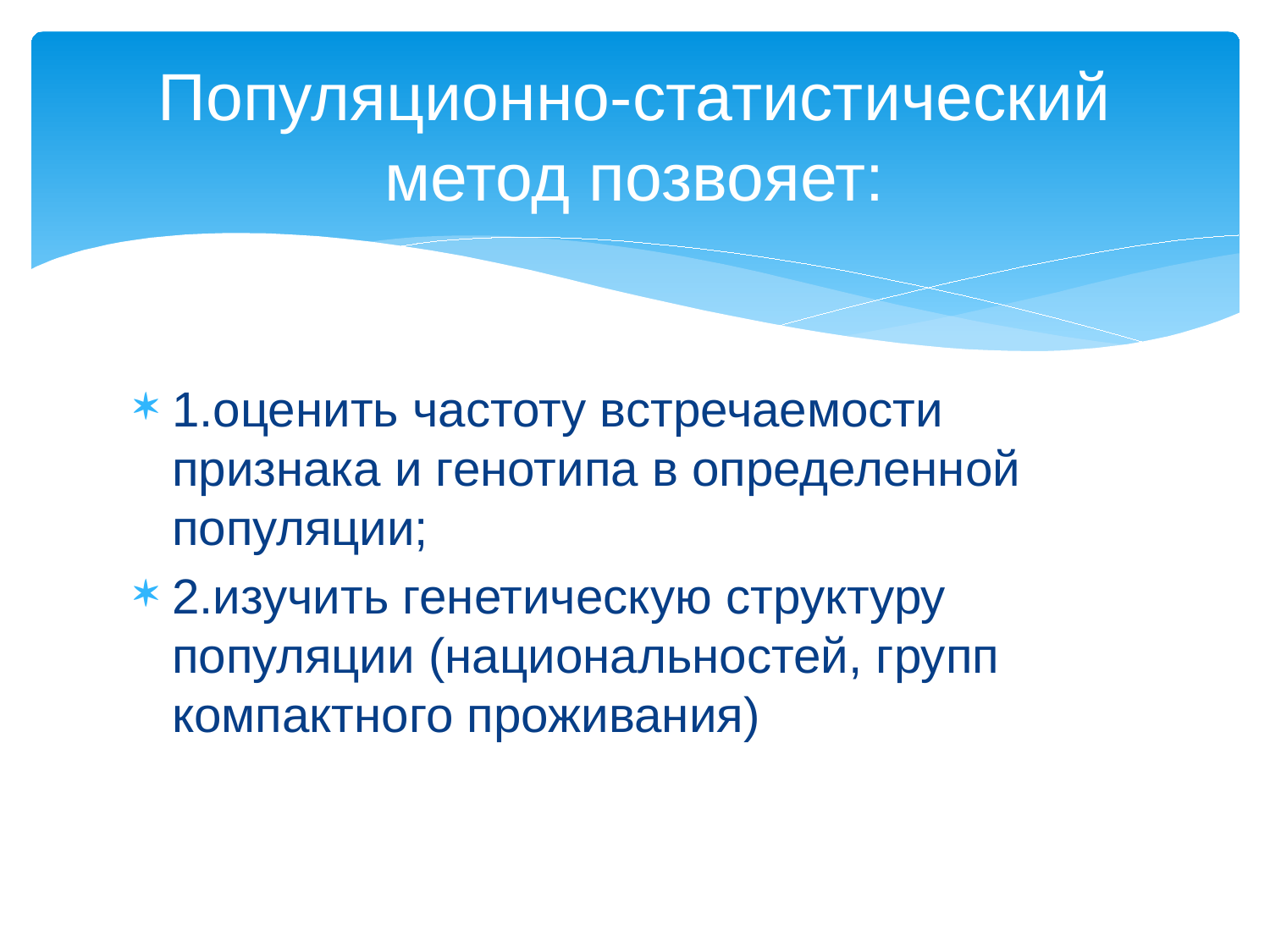

# Популяционно-статистический метод позвояет:
1.оценить частоту встречаемости признака и генотипа в определенной популяции;
2.изучить генетическую структуру популяции (национальностей, групп компактного проживания)